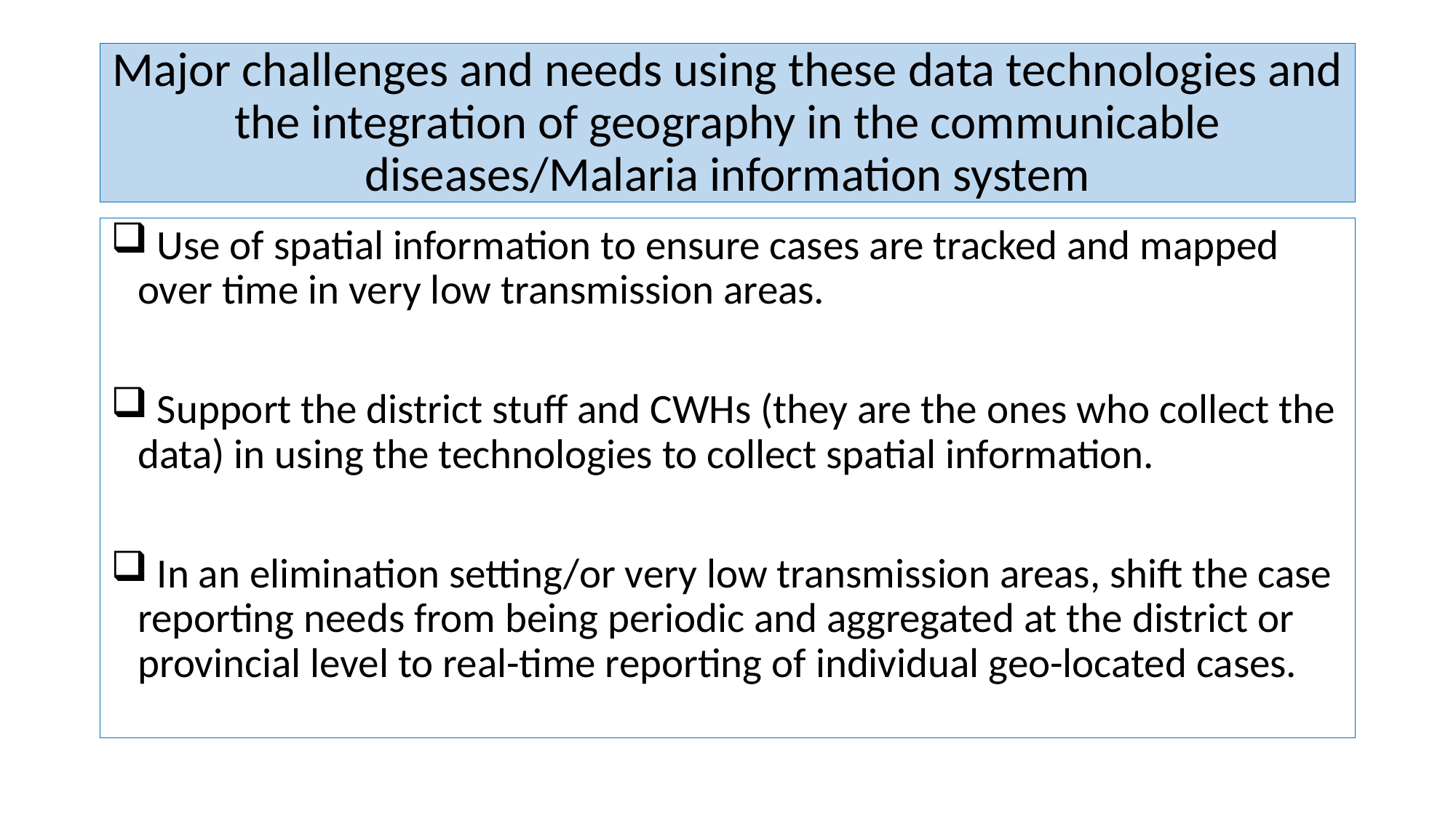

# Major challenges and needs using these data technologies and the integration of geography in the communicable diseases/Malaria information system
 Use of spatial information to ensure cases are tracked and mapped over time in very low transmission areas.

 Support the district stuff and CWHs (they are the ones who collect the data) in using the technologies to collect spatial information.

 In an elimination setting/or very low transmission areas, shift the case reporting needs from being periodic and aggregated at the district or provincial level to real-time reporting of individual geo-located cases.